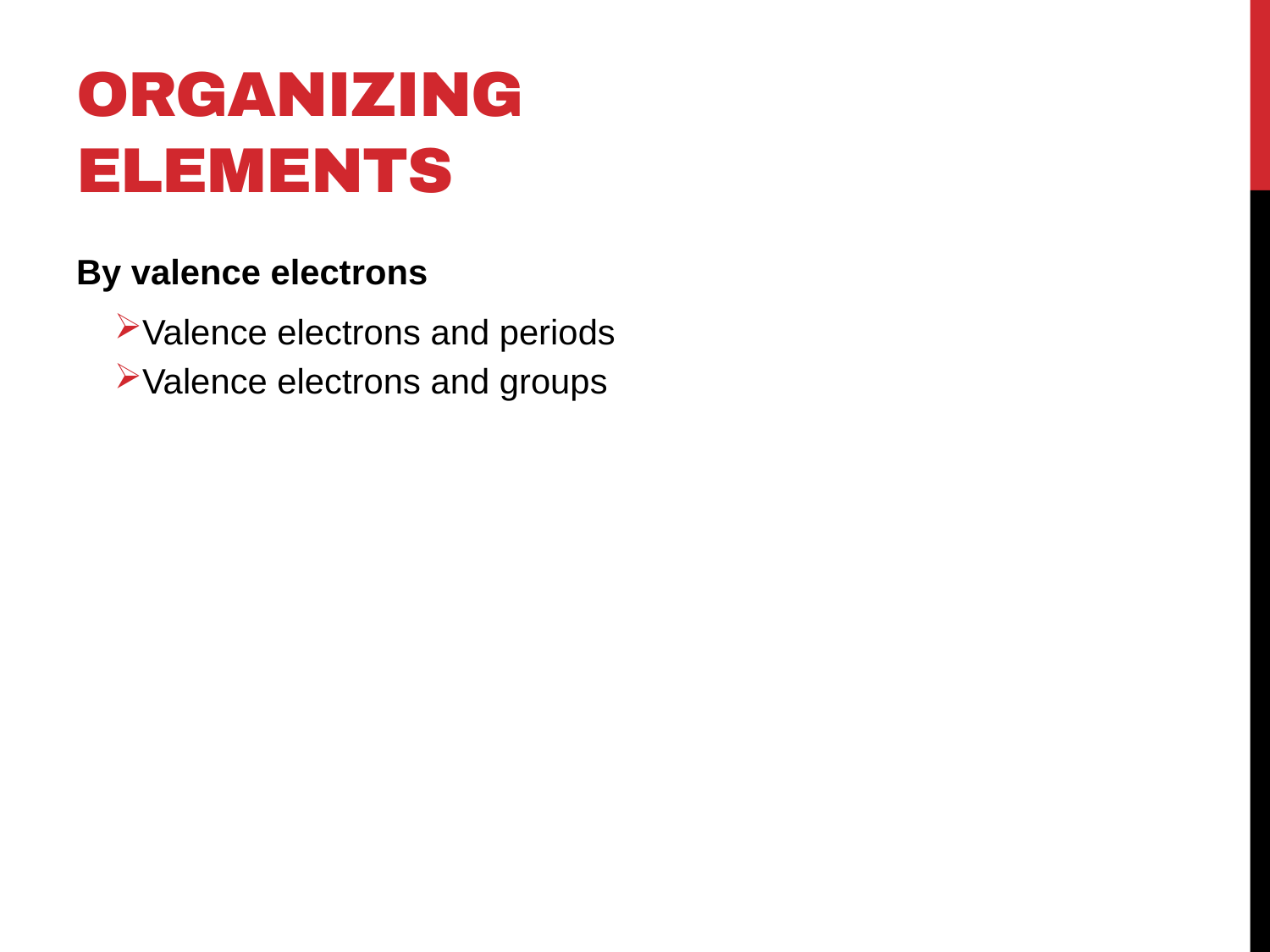

# Organizing Elements
By valence electrons
Valence electrons and periods
Valence electrons and groups